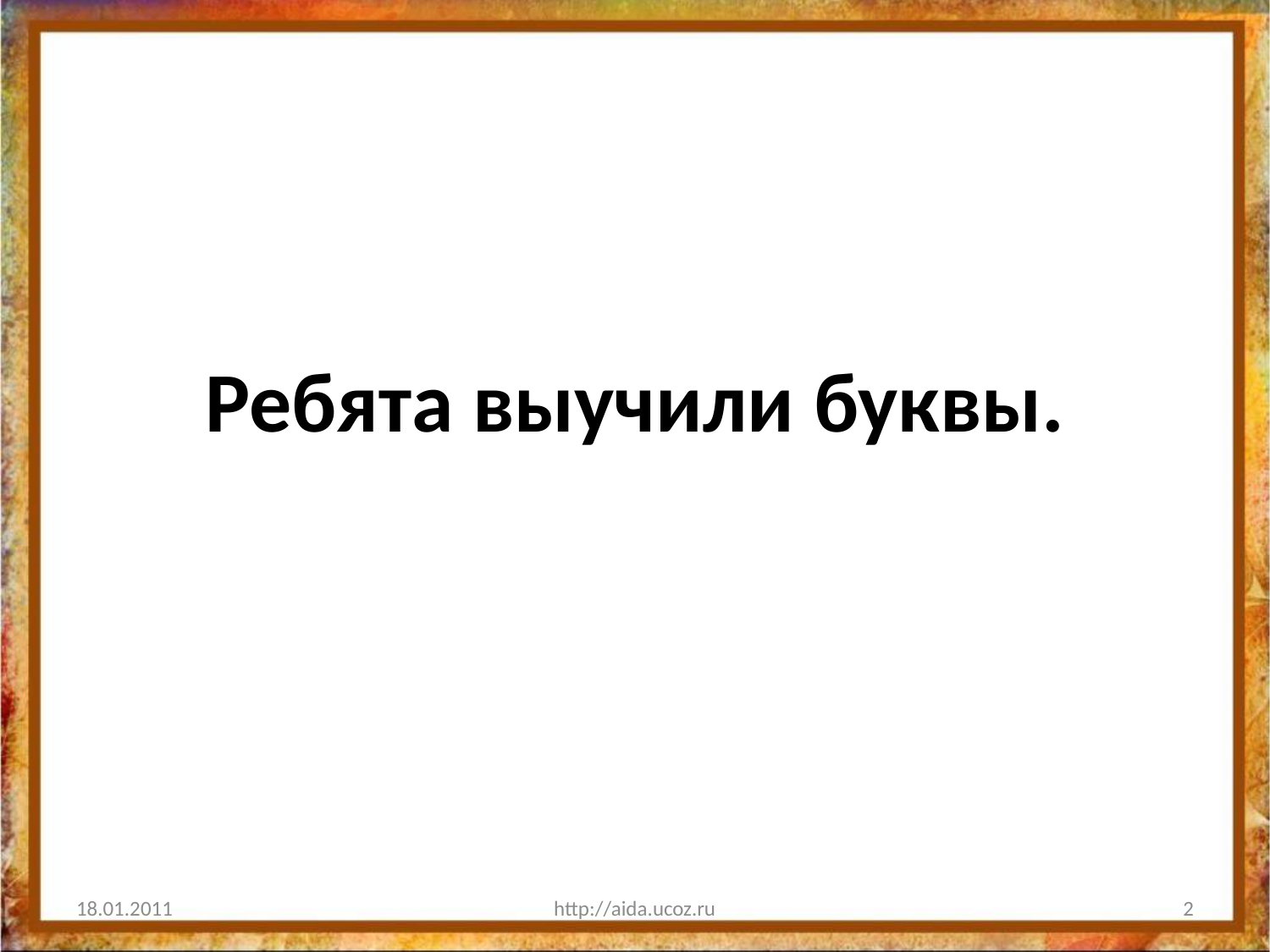

#

Ребята выучили буквы.
18.01.2011
http://aida.ucoz.ru
2